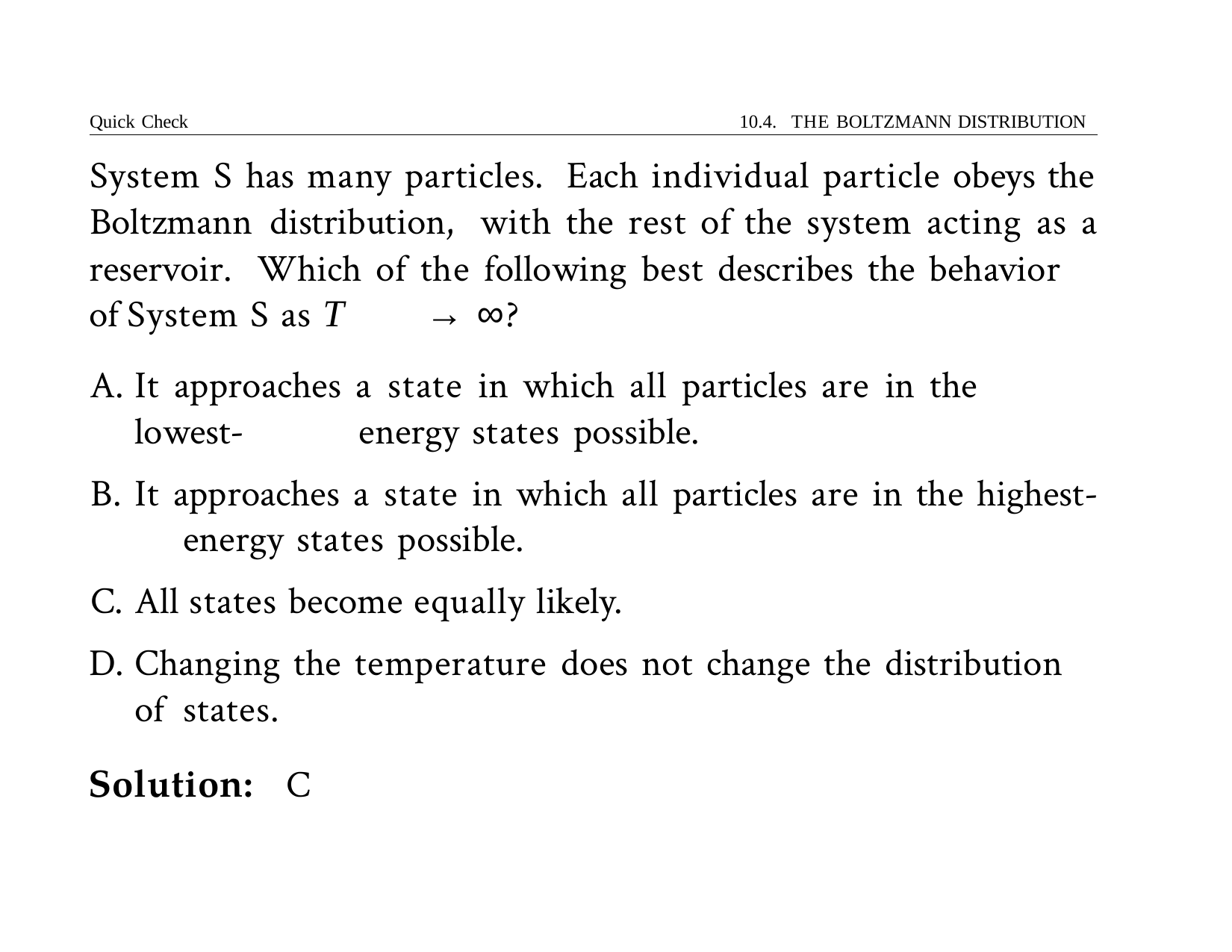

Quick Check	10.4.  THE BOLTZMANN DISTRIBUTION

# System S has many particles.	Each individual particle obeys the Boltzmann  distribution,	with the rest of the system acting as a
reservoir.	Which of the following best describes the behavior of System S as T	→ ∞?
It approaches a state in which all particles are in the lowest- 	energy states possible.
It approaches a state in which all particles are in the highest- 	energy states possible.
All states become equally likely.
Changing the temperature does not change the distribution of 	states.
Solution:	C